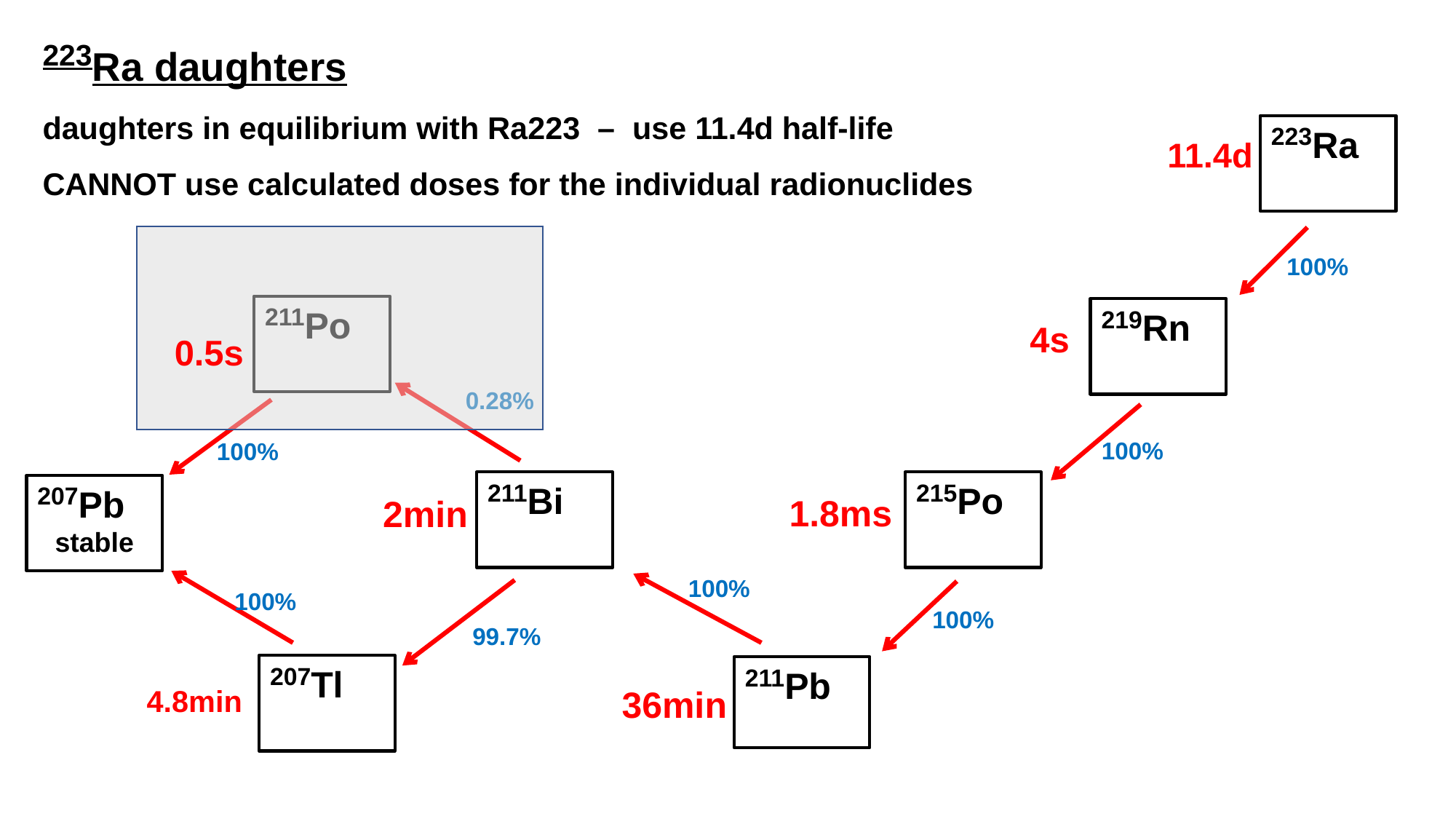

223Ra daughters
daughters in equilibrium with Ra223  –  use 11.4d half-life
CANNOT use calculated doses for the individual radionuclides
223Ra

11.4d

100%

211Po

219Rn

4s

0.5s

0.28%

100%

100%

215Po

211Bi

207Pb
stable

1.8ms

2min

100%

100%

100%

99.7%

207Tl

211Pb

4.8min

36min